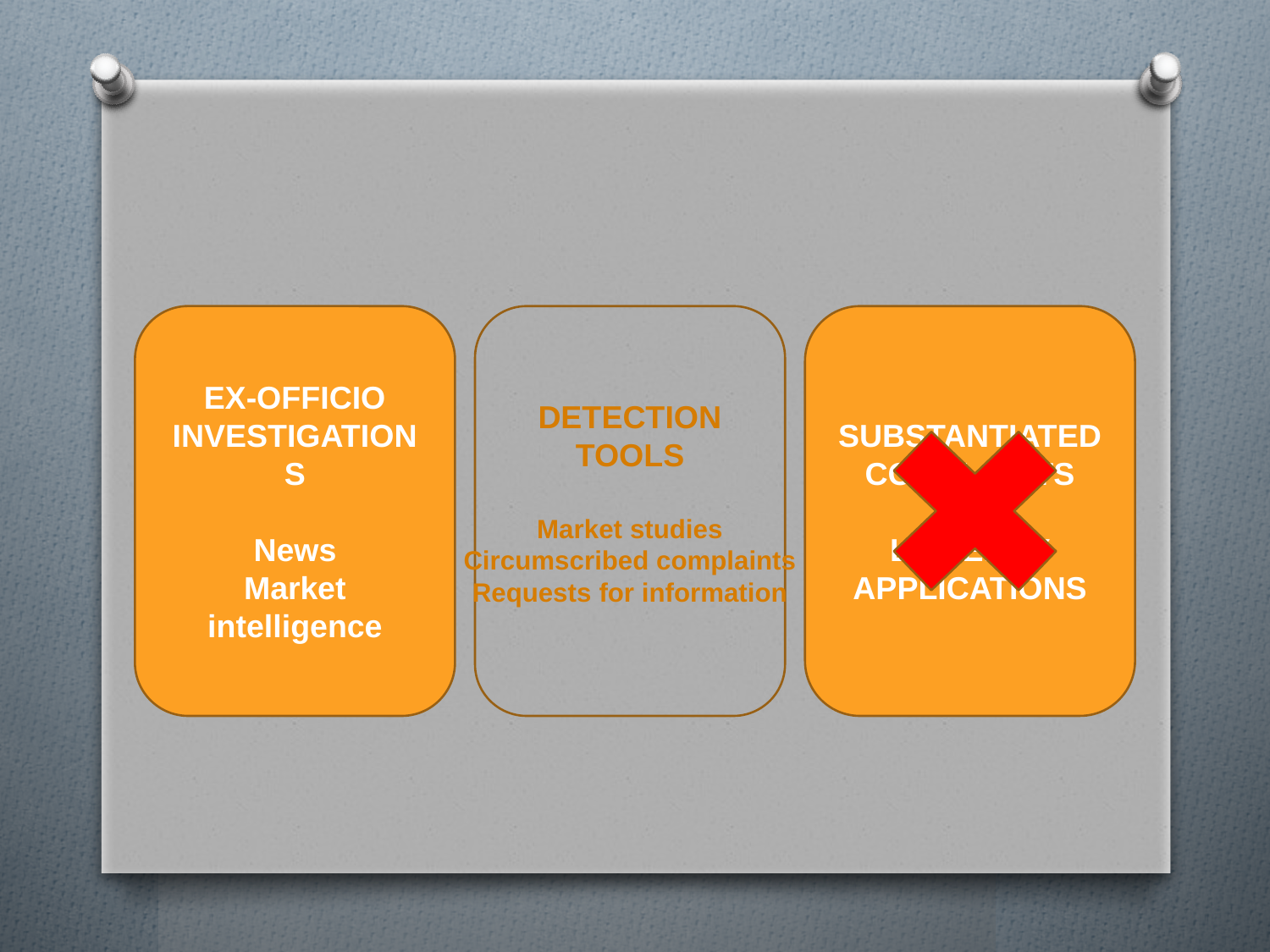

EX-OFFICIO INVESTIGATIONS

News
Market intelligence
DETECTION TOOLS

SUBSTANTIATED COMPLAINTS

LENIENCY APPLICATIONS

Market studies
Circumscribed complaints
Requests for information